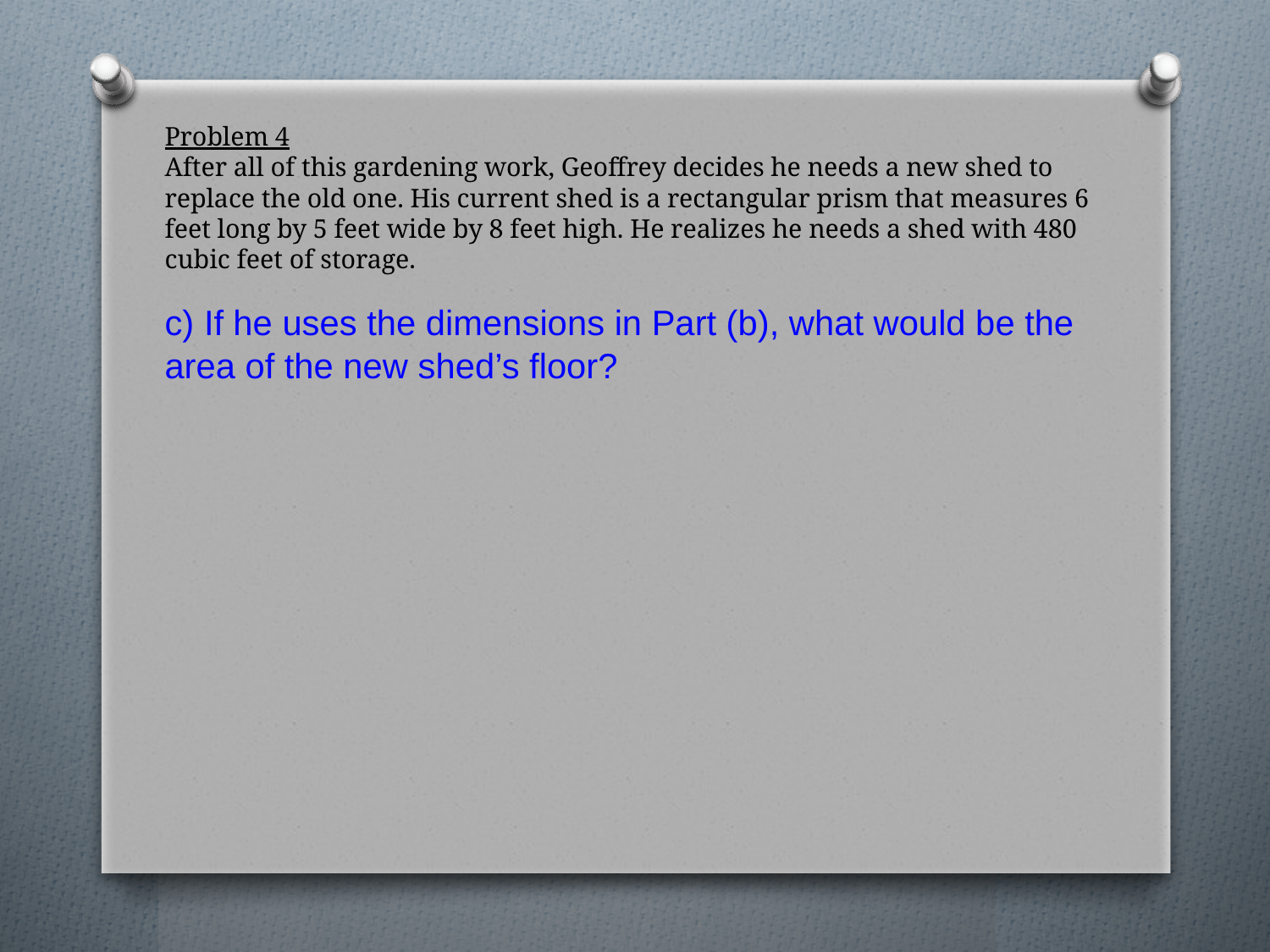

# Problem 4 After all of this gardening work, Geoffrey decides he needs a new shed to replace the old one. His current shed is a rectangular prism that measures 6 feet long by 5 feet wide by 8 feet high. He realizes he needs a shed with 480 cubic feet of storage.
c) If he uses the dimensions in Part (b), what would be the area of the new shed’s floor?